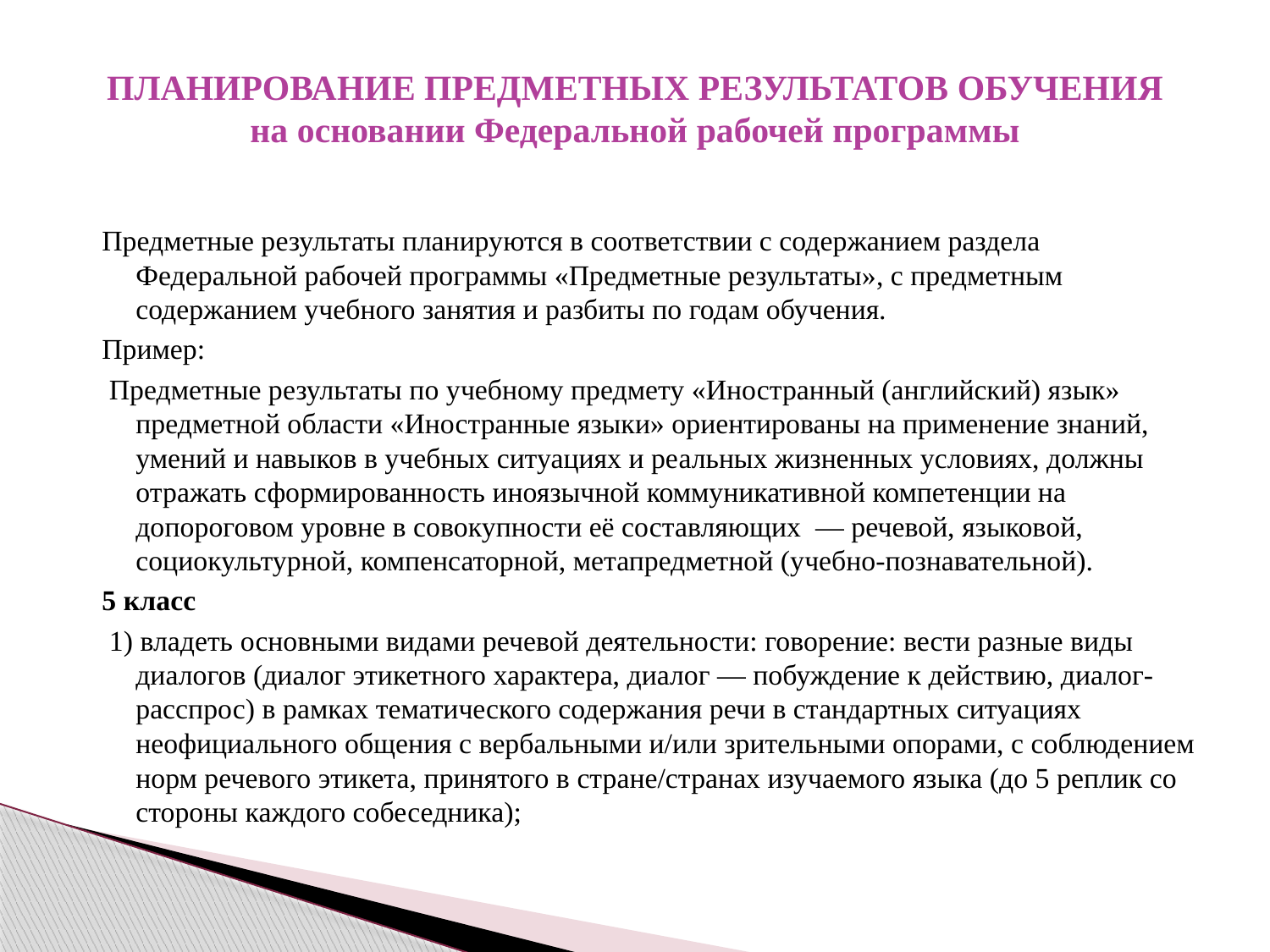

# ПЛАНИРОВАНИЕ ПРЕДМЕТНЫХ РЕЗУЛЬТАТОВ ОБУЧЕНИЯ на основании Федеральной рабочей программы
Предметные результаты планируются в соответствии с содержанием раздела Федеральной рабочей программы «Предметные результаты», с предметным содержанием учебного занятия и разбиты по годам обучения.
Пример:
 Предметные результаты по учебному предмету «Иностранный (английский) язык» предметной области «Иностранные языки» ориентированы на применение знаний, умений и навыков в учебных ситуациях и реальных жизненных условиях, должны отражать сформированность иноязычной коммуникативной компетенции на допороговом уровне в совокупности её составляющих  — речевой, языковой, социокультурной, компенсаторной, метапредметной (учебно-познавательной).
5 класс
 1) владеть основными видами речевой деятельности: говорение: вести разные виды диалогов (диалог этикетного характера, диалог — побуждение к действию, диалог-расспрос) в рамках тематического содержания речи в стандартных ситуациях неофициального общения с вербальными и/или зрительными опорами, с соблюдением норм речевого этикета, принятого в стране/странах изучаемого языка (до 5 реплик со стороны каждого собеседника);